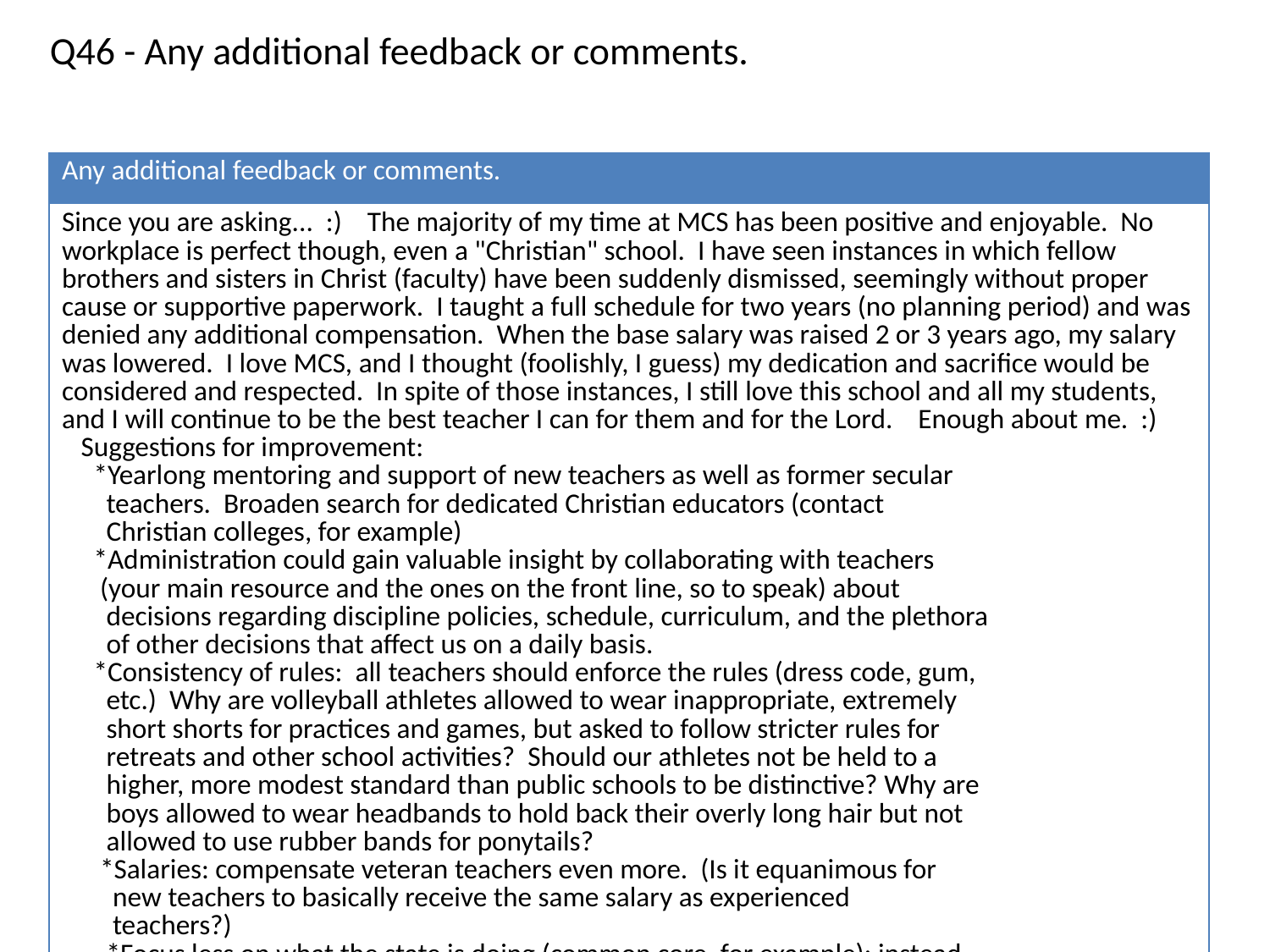

Q46 - Any additional feedback or comments.
| Any additional feedback or comments. |
| --- |
| Since you are asking... :) The majority of my time at MCS has been positive and enjoyable. No workplace is perfect though, even a "Christian" school. I have seen instances in which fellow brothers and sisters in Christ (faculty) have been suddenly dismissed, seemingly without proper cause or supportive paperwork. I taught a full schedule for two years (no planning period) and was denied any additional compensation. When the base salary was raised 2 or 3 years ago, my salary was lowered. I love MCS, and I thought (foolishly, I guess) my dedication and sacrifice would be considered and respected. In spite of those instances, I still love this school and all my students, and I will continue to be the best teacher I can for them and for the Lord. Enough about me. :) Suggestions for improvement: \*Yearlong mentoring and support of new teachers as well as former secular teachers. Broaden search for dedicated Christian educators (contact Christian colleges, for example) \*Administration could gain valuable insight by collaborating with teachers (your main resource and the ones on the front line, so to speak) about decisions regarding discipline policies, schedule, curriculum, and the plethora of other decisions that affect us on a daily basis. \*Consistency of rules: all teachers should enforce the rules (dress code, gum, etc.) Why are volleyball athletes allowed to wear inappropriate, extremely short shorts for practices and games, but asked to follow stricter rules for retreats and other school activities? Should our athletes not be held to a higher, more modest standard than public schools to be distinctive? Why are boys allowed to wear headbands to hold back their overly long hair but not allowed to use rubber bands for ponytails? \*Salaries: compensate veteran teachers even more. (Is it equanimous for new teachers to basically receive the same salary as experienced teachers?) \*Focus less on what the state is doing (common core, for example); instead focus on and evaluate what is best for our Christian school. \*Offer more practical electives for students who are not college-bound. |